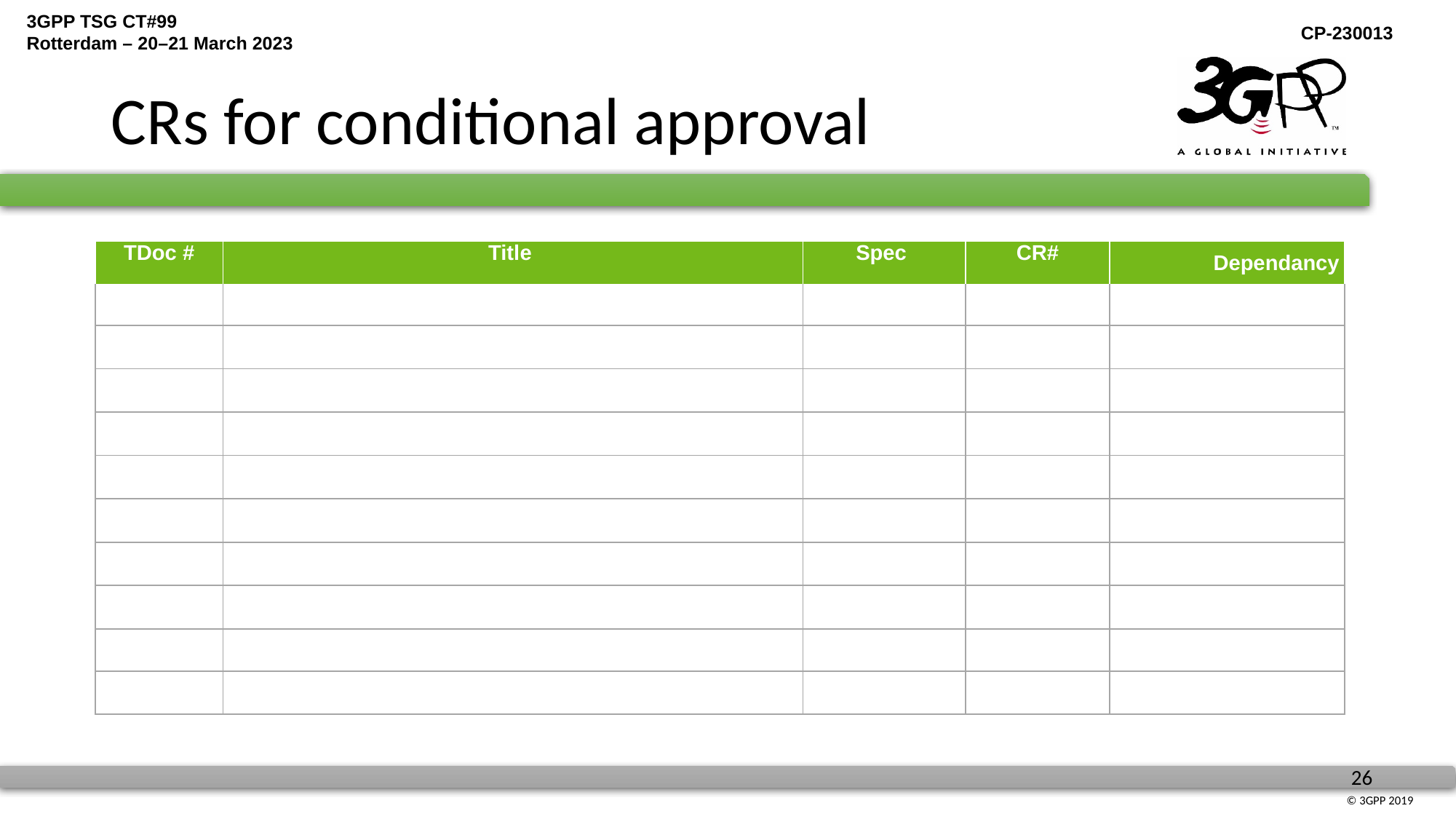

# CRs for conditional approval
| TDoc # | Title | Spec | CR# | Dependancy |
| --- | --- | --- | --- | --- |
|  |  |  |  |  |
|  |  |  |  |  |
|  |  |  |  |  |
|  |  |  |  |  |
|  |  |  |  |  |
|  |  |  |  |  |
|  |  |  |  |  |
|  |  |  |  |  |
|  |  |  |  |  |
|  |  |  |  |  |